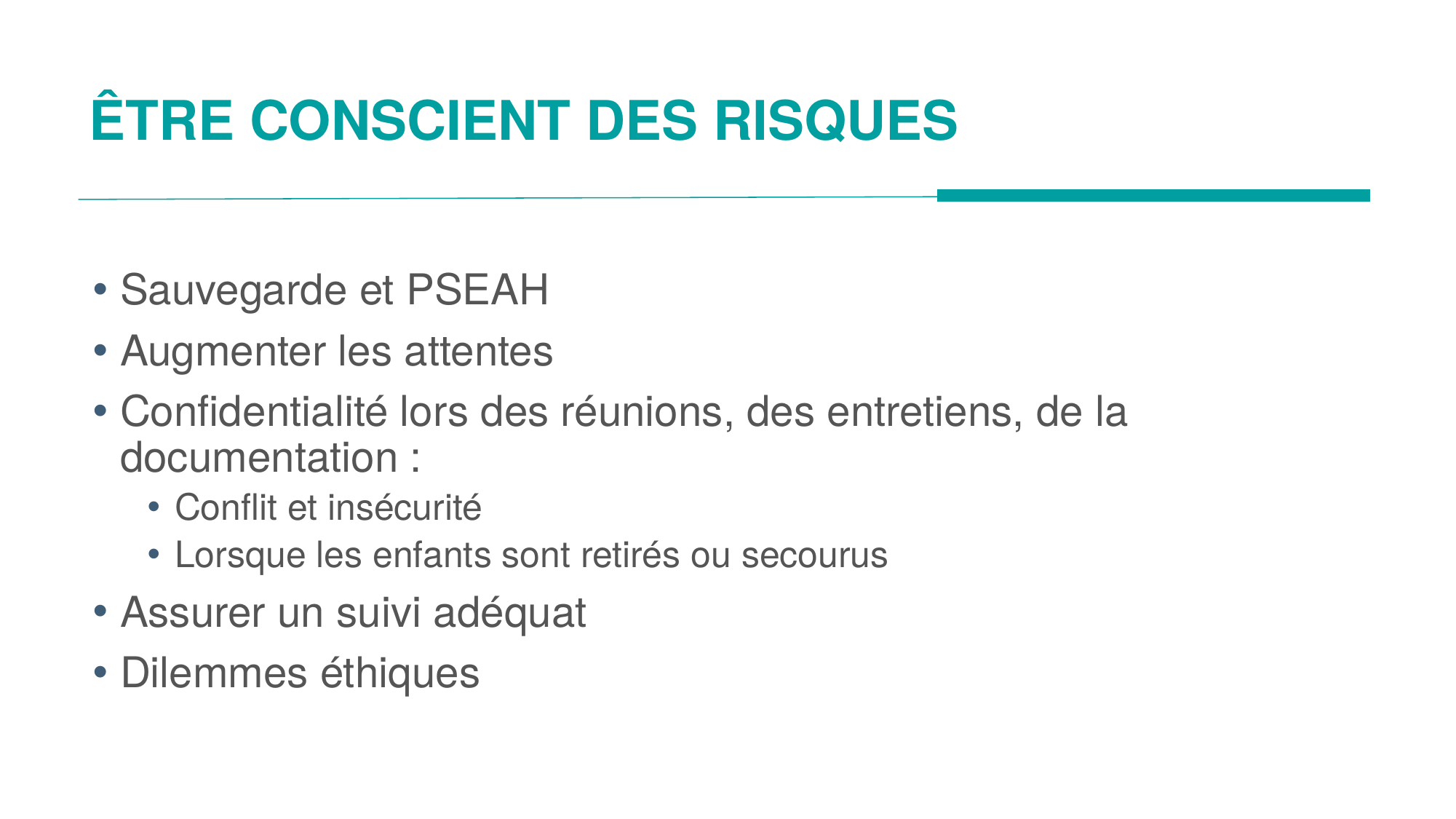

# ÊTRE CONSCIENT DES RISQUES
Sauvegarde et PSEAH
Augmenter les attentes
Confidentialité lors des réunions, des entretiens, de la documentation :
Conflit et insécurité
Lorsque les enfants sont retirés ou secourus
Assurer un suivi adéquat
Dilemmes éthiques